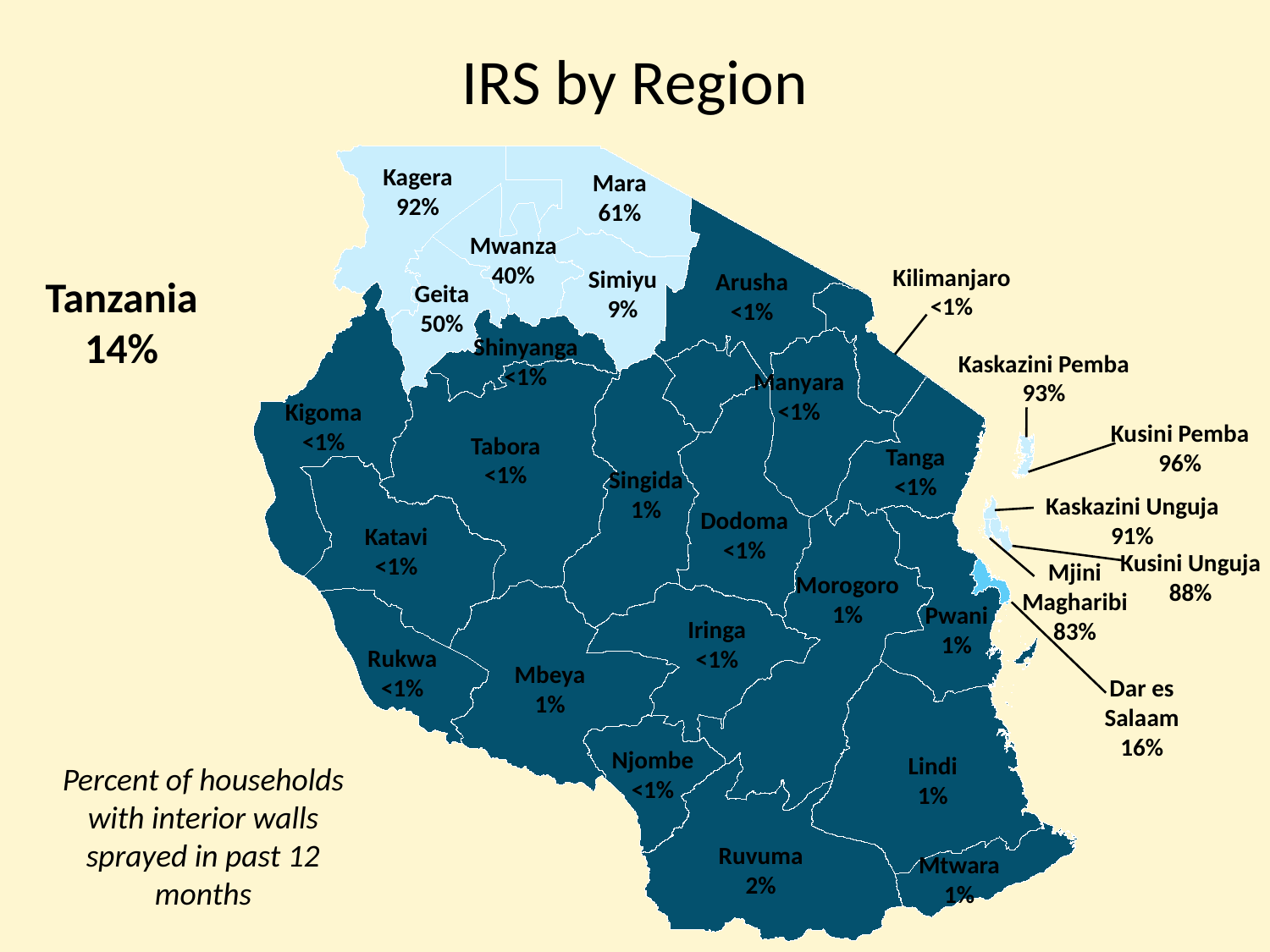

# IRS by Region

Kagera
92%
Mara
61%

Mwanza
40%

Kilimanjaro
<1%
Simiyu
9%

Arusha
<1%
Tanzania
14%

Geita
50%

Shinyanga
<1%

Kaskazini Pemba 93%

Manyara
<1%

Kigoma
<1%

Kusini Pemba
96%

Tabora
<1%

Tanga
<1%

Singida
1%

Kaskazini Unguja 91%

Dodoma
<1%

Katavi
<1%

Kusini Unguja
88%

Mjini Magharibi
83%

Morogoro
1%

Pwani
1%

Iringa
<1%

Rukwa
<1%

Mbeya
1%

Dar es Salaam
16%

Njombe
<1%

Lindi
1%

Percent of households with interior walls sprayed in past 12 months

Ruvuma
2%
Mtwara
1%